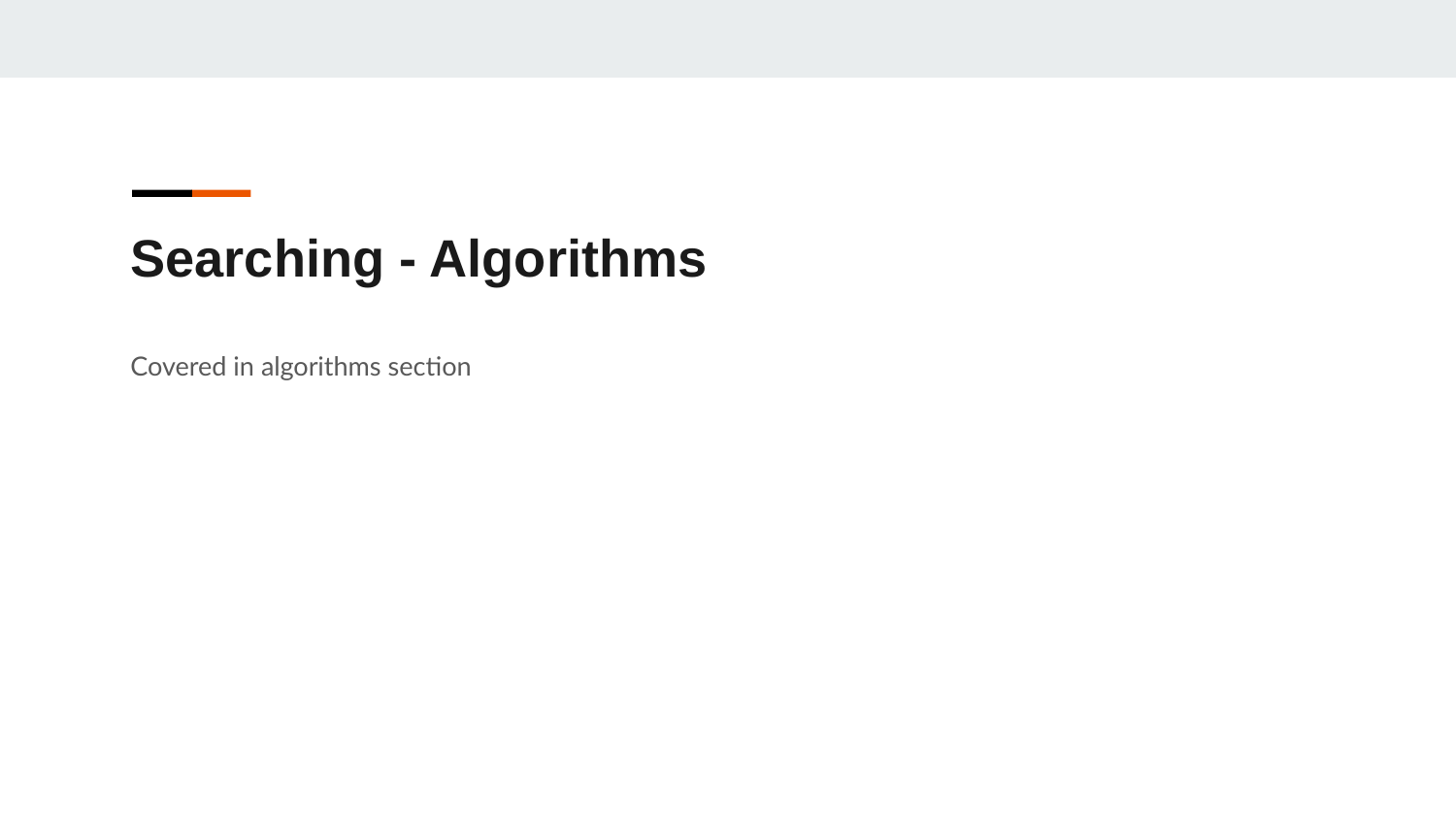

Searching - Algorithms
Covered in algorithms section